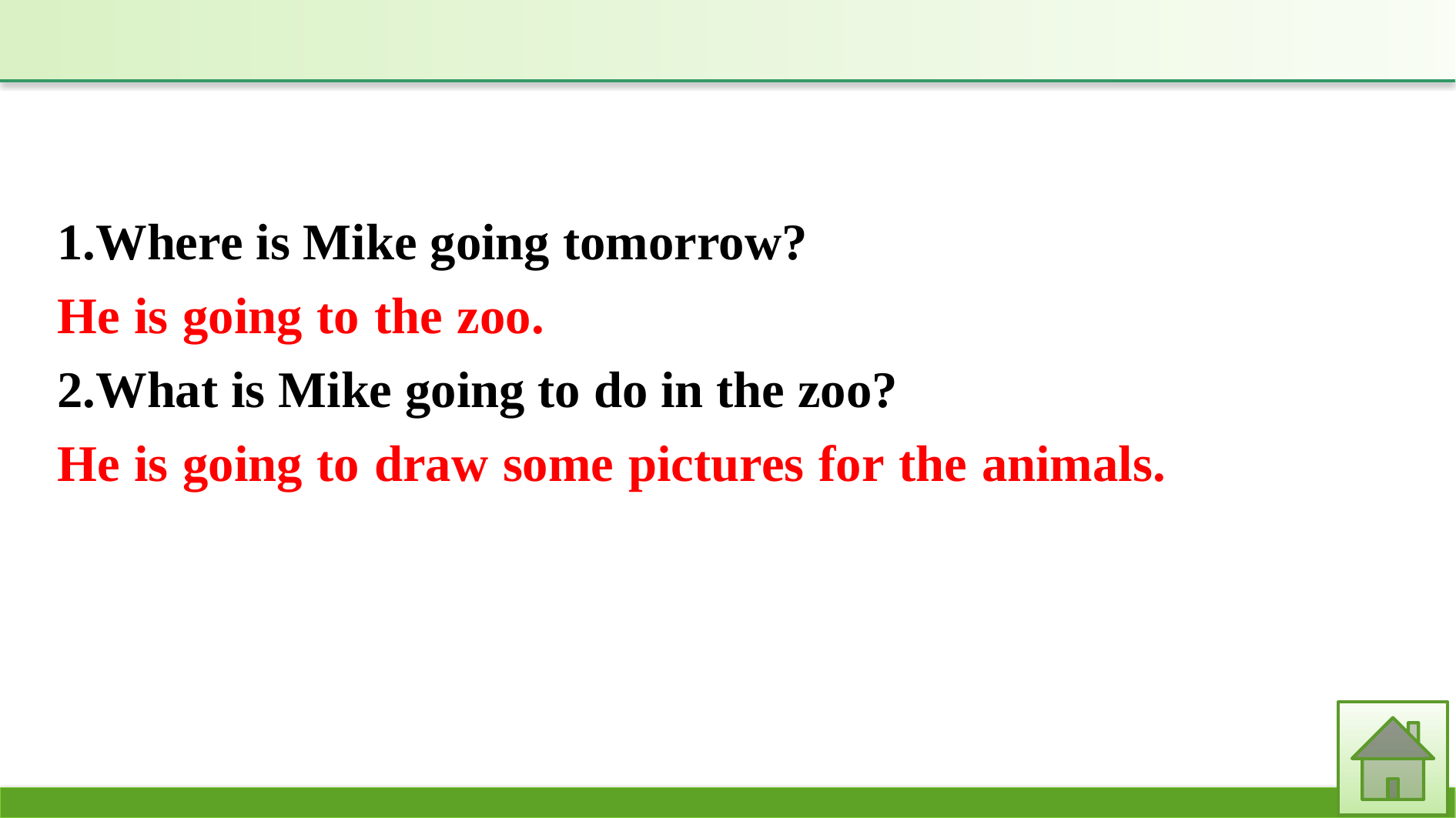

1.Where is Mike going tomorrow?
He is going to the zoo.
2.What is Mike going to do in the zoo?
He is going to draw some pictures for the animals.